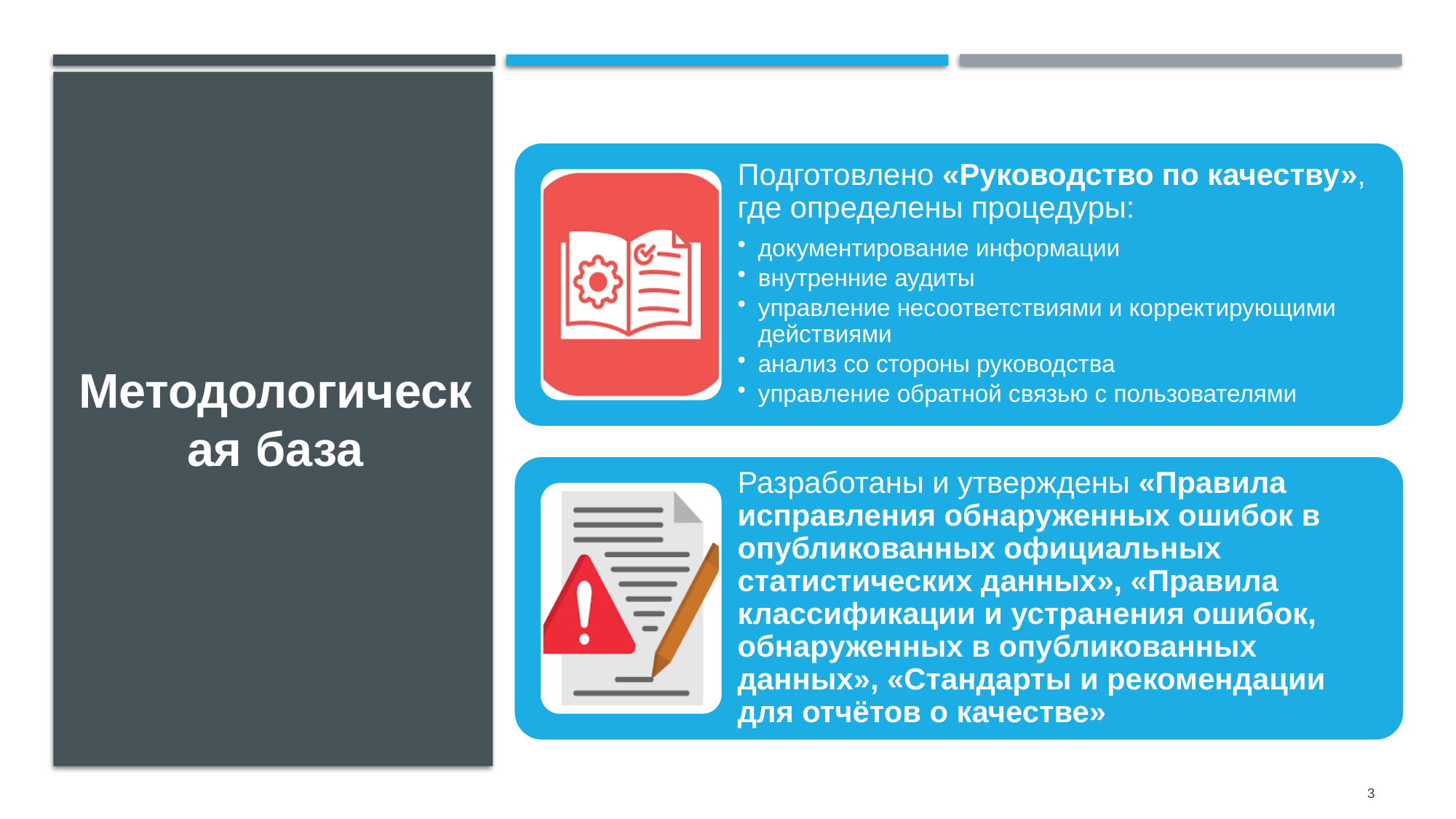

Методологическая база
Подготовлено «Руководство по качеству», где определены процедуры:
документирование информации
внутренние аудиты
управление несоответствиями и корректирующими действиями
анализ со стороны руководства
управление обратной связью с пользователями
Разработаны и утверждены «Правила исправления обнаруженных ошибок в опубликованных официальных статистических данных», «Правила классификации и устранения ошибок, обнаруженных в опубликованных данных», «Стандарты и рекомендации для отчётов о качестве»
3